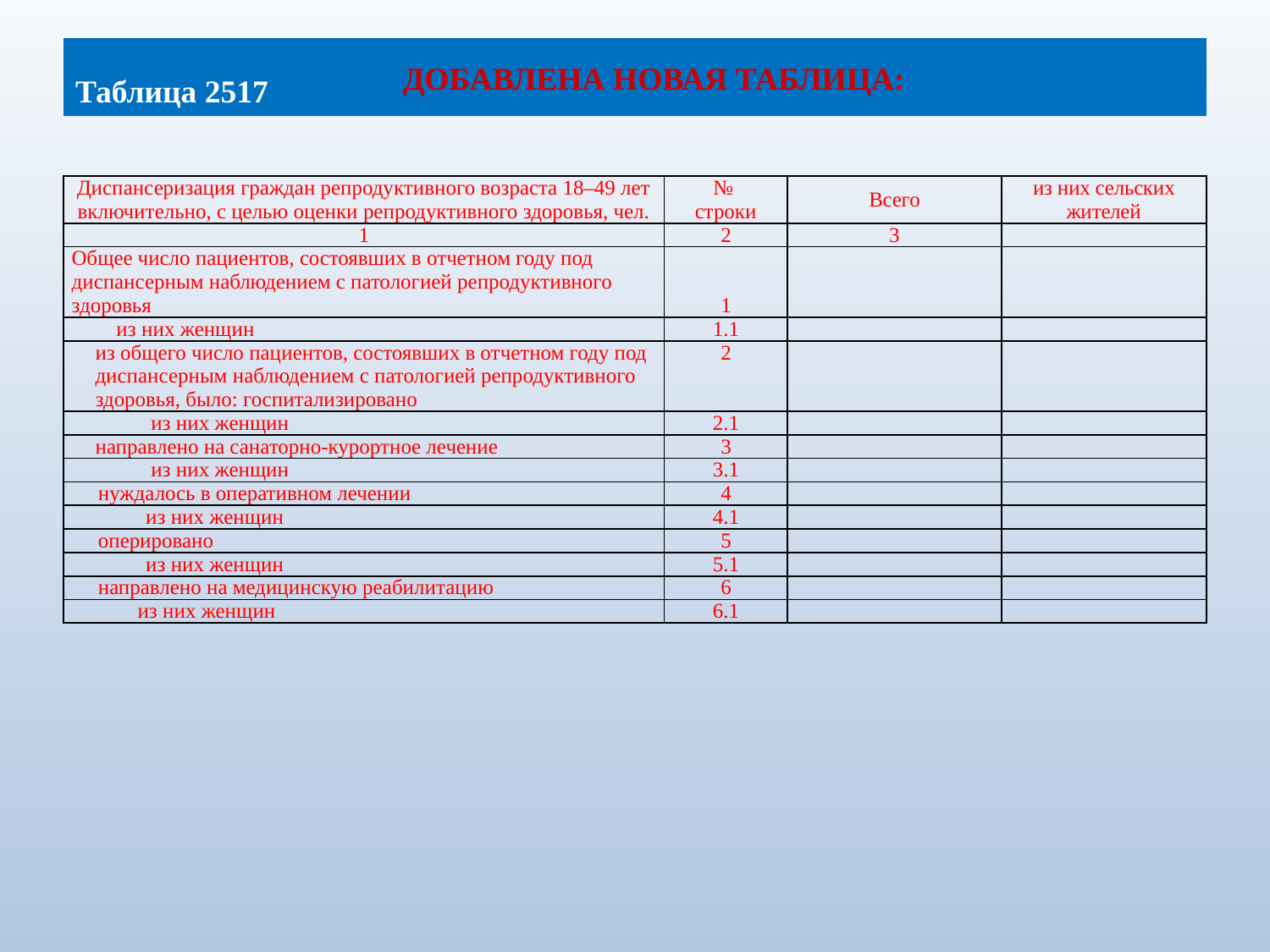

# Добавлена новая таблица:
Таблица 2517
| Диспансеризация граждан репродуктивного возраста 18–49 лет включительно, с целью оценки репродуктивного здоровья, чел. | № строки | Всего | из них сельских жителей |
| --- | --- | --- | --- |
| 1 | 2 | 3 |  |
| Общее число пациентов, состоявших в отчетном году под диспансерным наблюдением с патологией репродуктивного здоровья | 1 |  |  |
| из них женщин | 1.1 |  |  |
| из общего число пациентов, состоявших в отчетном году под диспансерным наблюдением с патологией репродуктивного здоровья, было: госпитализировано | 2 |  |  |
| из них женщин | 2.1 |  |  |
| направлено на санаторно-курортное лечение | 3 |  |  |
| из них женщин | 3.1 |  |  |
| нуждалось в оперативном лечении | 4 |  |  |
| из них женщин | 4.1 |  |  |
| оперировано | 5 |  |  |
| из них женщин | 5.1 |  |  |
| направлено на медицинскую реабилитацию | 6 |  |  |
| из них женщин | 6.1 |  |  |